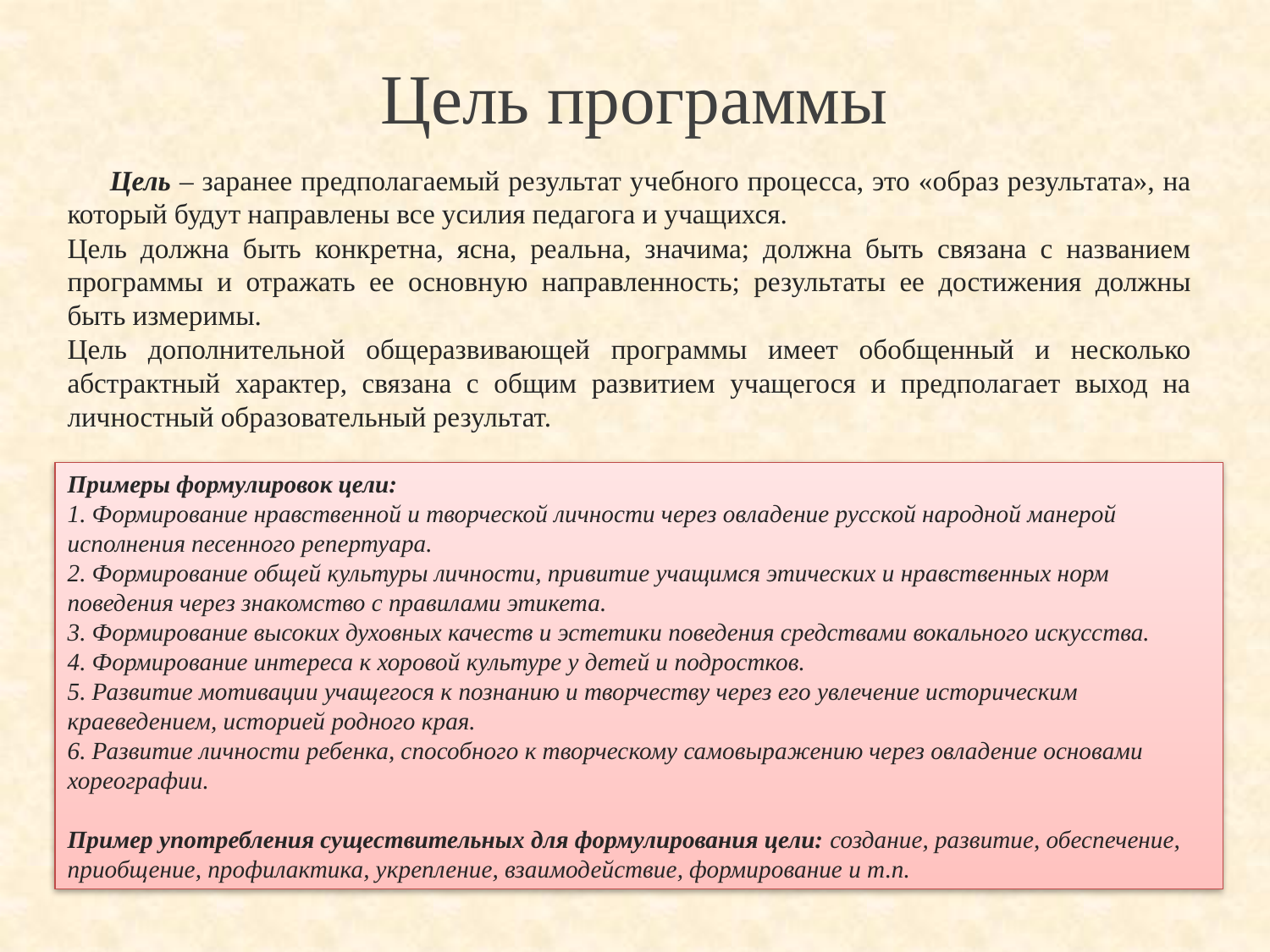

# Цель программы
     Цель – заранее предполагаемый результат учебного процесса, это «образ результата», на который будут направлены все усилия педагога и учащихся.
Цель должна быть конкретна, ясна, реальна, значима; должна быть связана с названием программы и отражать ее основную направленность; результаты ее достижения должны быть измеримы.
Цель дополнительной общеразвивающей программы имеет обобщенный и несколько абстрактный характер, связана с общим развитием учащегося и предполагает выход на личностный образовательный результат.
Примеры формулировок цели:
1. Формирование нравственной и творческой личности через овладение русской народной манерой исполнения песенного репертуара.
2. Формирование общей культуры личности, привитие учащимся этических и нравственных норм поведения через знакомство с правилами этикета.
3. Формирование высоких духовных качеств и эстетики поведения средствами вокального искусства.
4. Формирование интереса к хоровой культуре у детей и подростков.
5. Развитие мотивации учащегося к познанию и творчеству через его увлечение историческим краеведением, историей родного края.
6. Развитие личности ребенка, способного к творческому самовыражению через овладение основами хореографии.

Пример употребления существительных для формулирования цели: создание, развитие, обеспечение, приобщение, профилактика, укрепление, взаимодействие, формирование и т.п.